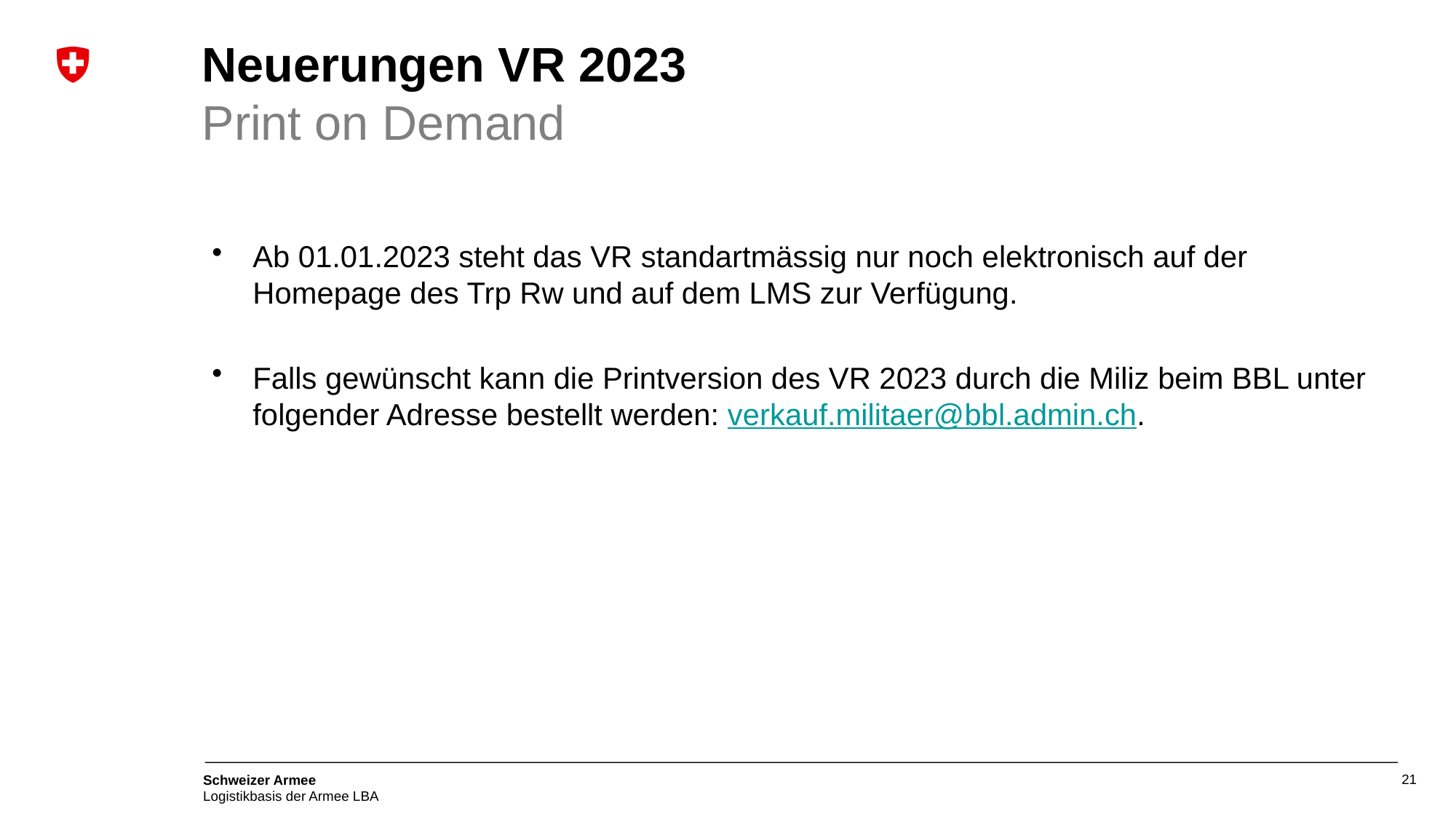

# Neuerungen VR 2023 Print on Demand
Ab 01.01.2023 steht das VR standartmässig nur noch elektronisch auf der Homepage des Trp Rw und auf dem LMS zur Verfügung.

Falls gewünscht kann die Printversion des VR 2023 durch die Miliz beim BBL unter folgender Adresse bestellt werden: verkauf.militaer@bbl.admin.ch.